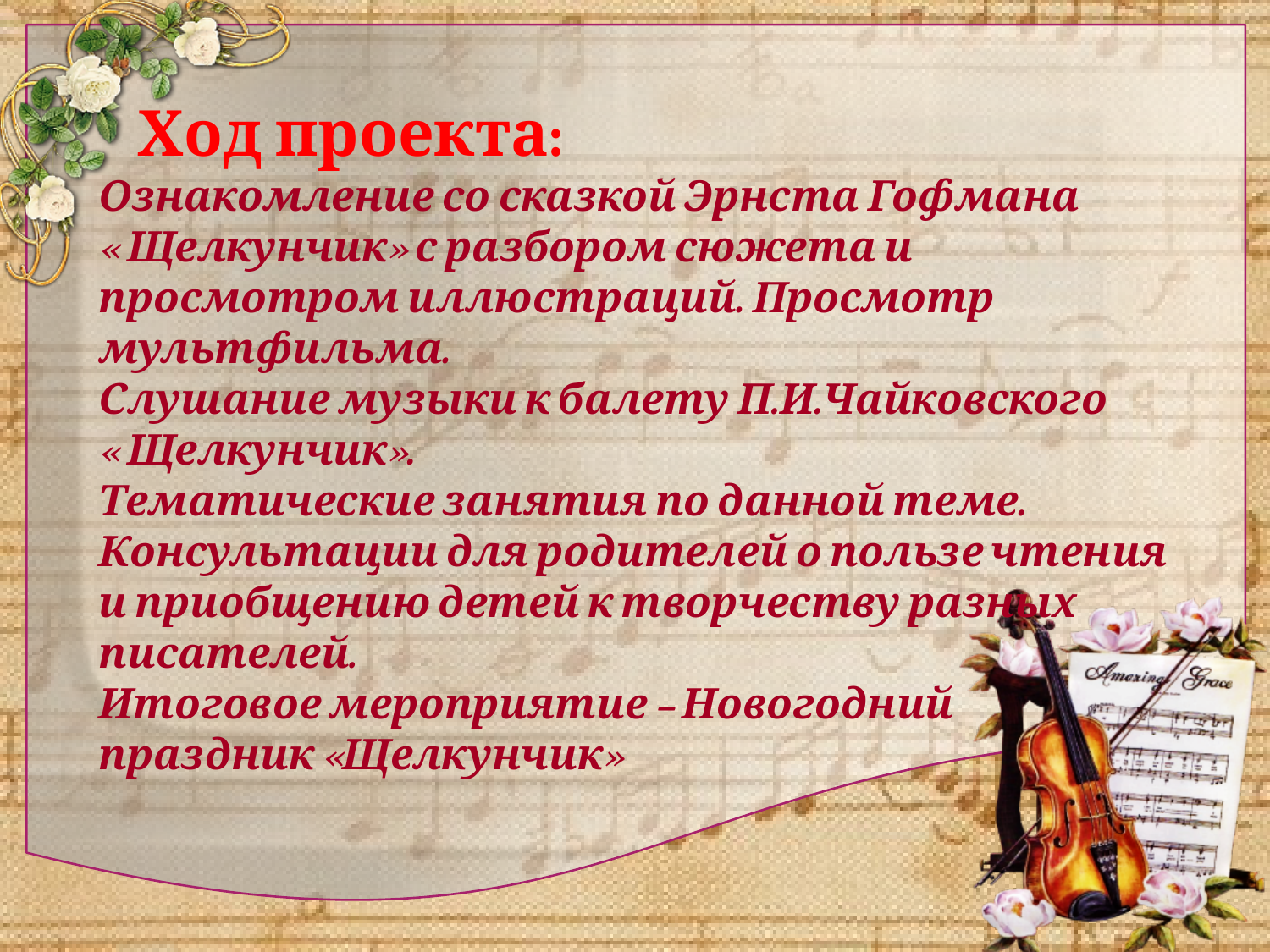

Ход проекта:
Ознакомление со сказкой Эрнста Гофмана
« Щелкунчик» с разбором сюжета и просмотром иллюстраций. Просмотр мультфильма.
Слушание музыки к балету П.И.Чайковского
« Щелкунчик».
Тематические занятия по данной теме.
Консультации для родителей о пользе чтения и приобщению детей к творчеству разных писателей.
Итоговое мероприятие – Новогодний
праздник «Щелкунчик»